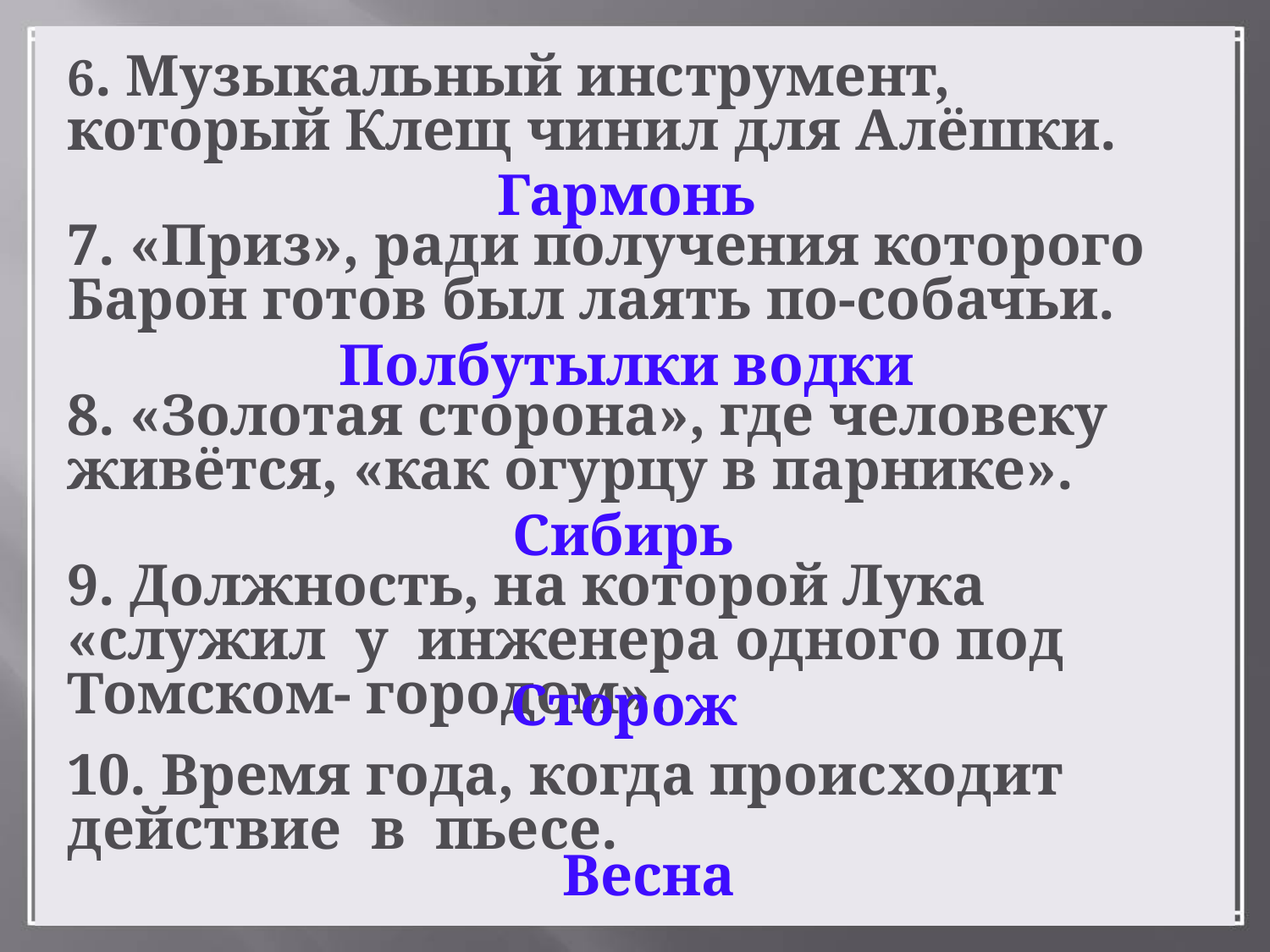

6. Музыкальный инструмент, который Клещ чинил для Алёшки.
Гармонь
7. «Приз», ради получения которого  Барон готов был лаять по-собачьи.
Полбутылки водки
8. «Золотая сторона», где человеку живётся, «как огурцу в парнике».
Сибирь
9. Должность, на которой Лука «служил  у  инженера одного под Томском- городом».
Сторож
10. Время года, когда происходит действие  в  пьесе.
Весна